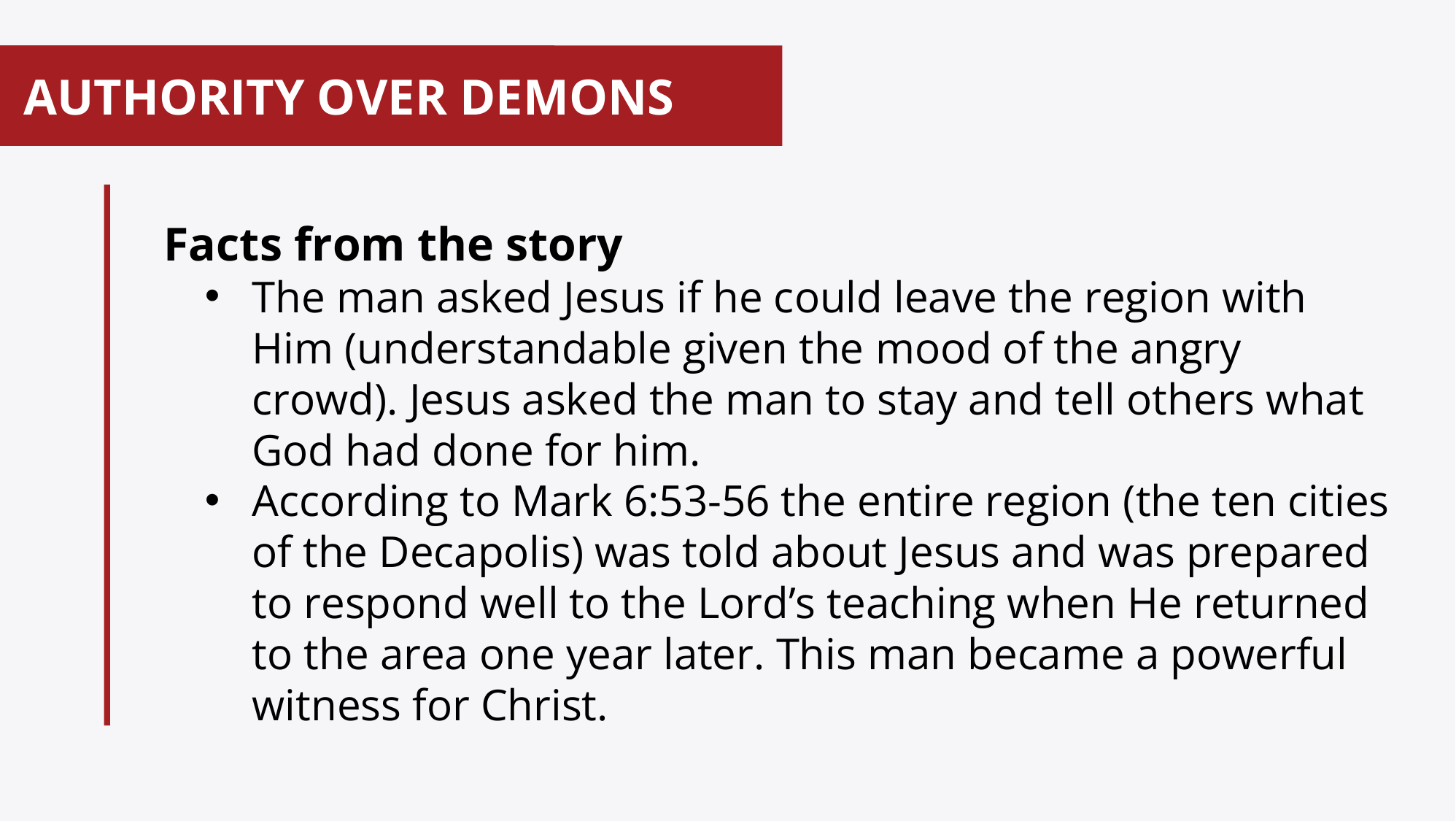

# AUTHORITY OVER DEMONS

Facts from the story
The man asked Jesus if he could leave the region with Him (understandable given the mood of the angry crowd). Jesus asked the man to stay and tell others what God had done for him.
According to Mark 6:53-56 the entire region (the ten cities of the Decapolis) was told about Jesus and was prepared to respond well to the Lord’s teaching when He returned to the area one year later. This man became a powerful witness for Christ.